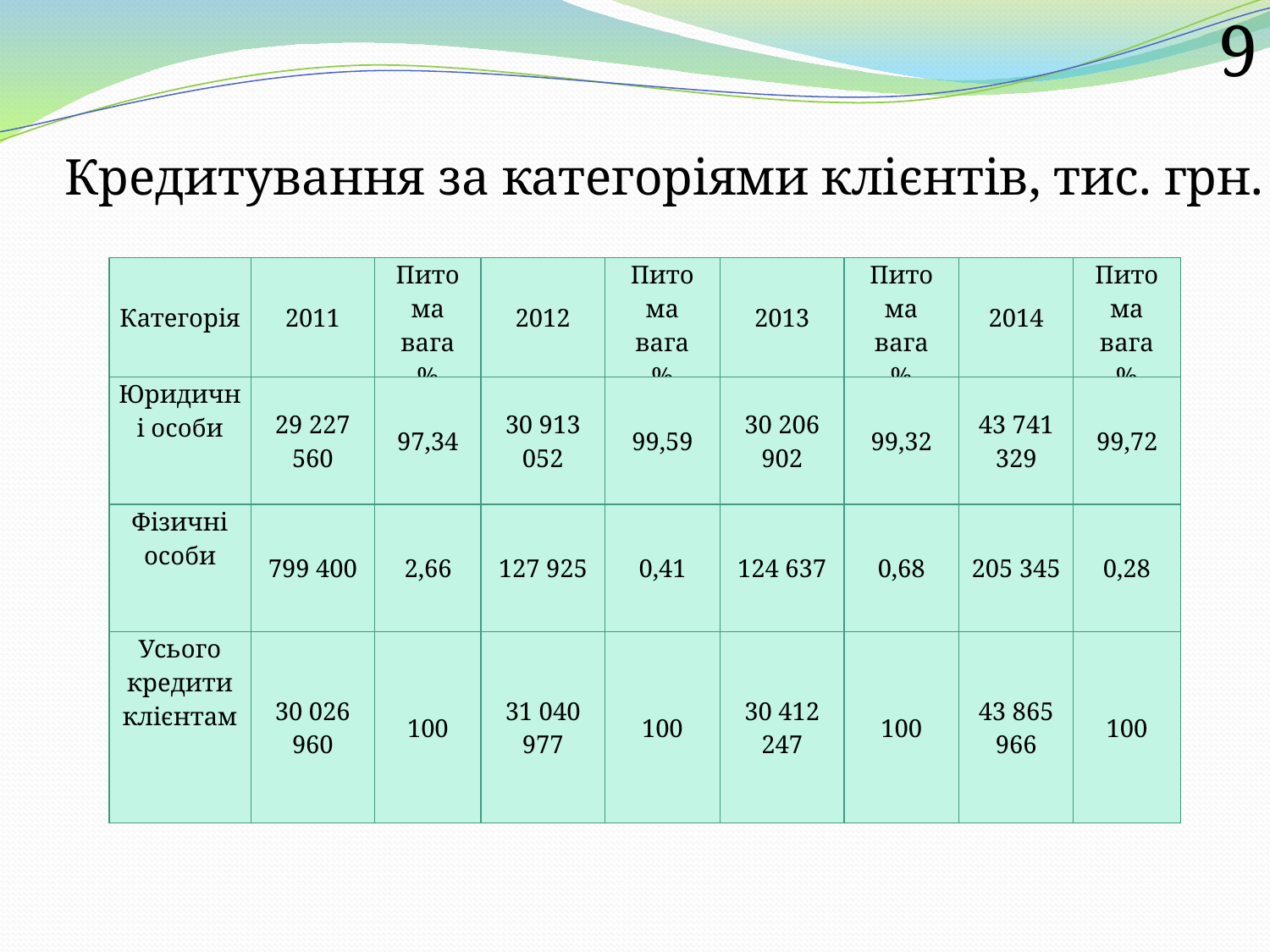

9
Кредитування за категоріями клієнтів, тис. грн.
| Категорія | 2011 | Питома вага % | 2012 | Питома вага % | 2013 | Питома вага % | 2014 | Питома вага % |
| --- | --- | --- | --- | --- | --- | --- | --- | --- |
| Юридичні особи | 29 227 560 | 97,34 | 30 913 052 | 99,59 | 30 206 902 | 99,32 | 43 741 329 | 99,72 |
| Фізичні особи | 799 400 | 2,66 | 127 925 | 0,41 | 124 637 | 0,68 | 205 345 | 0,28 |
| Усього кредити клієнтам | 30 026 960 | 100 | 31 040 977 | 100 | 30 412 247 | 100 | 43 865 966 | 100 |